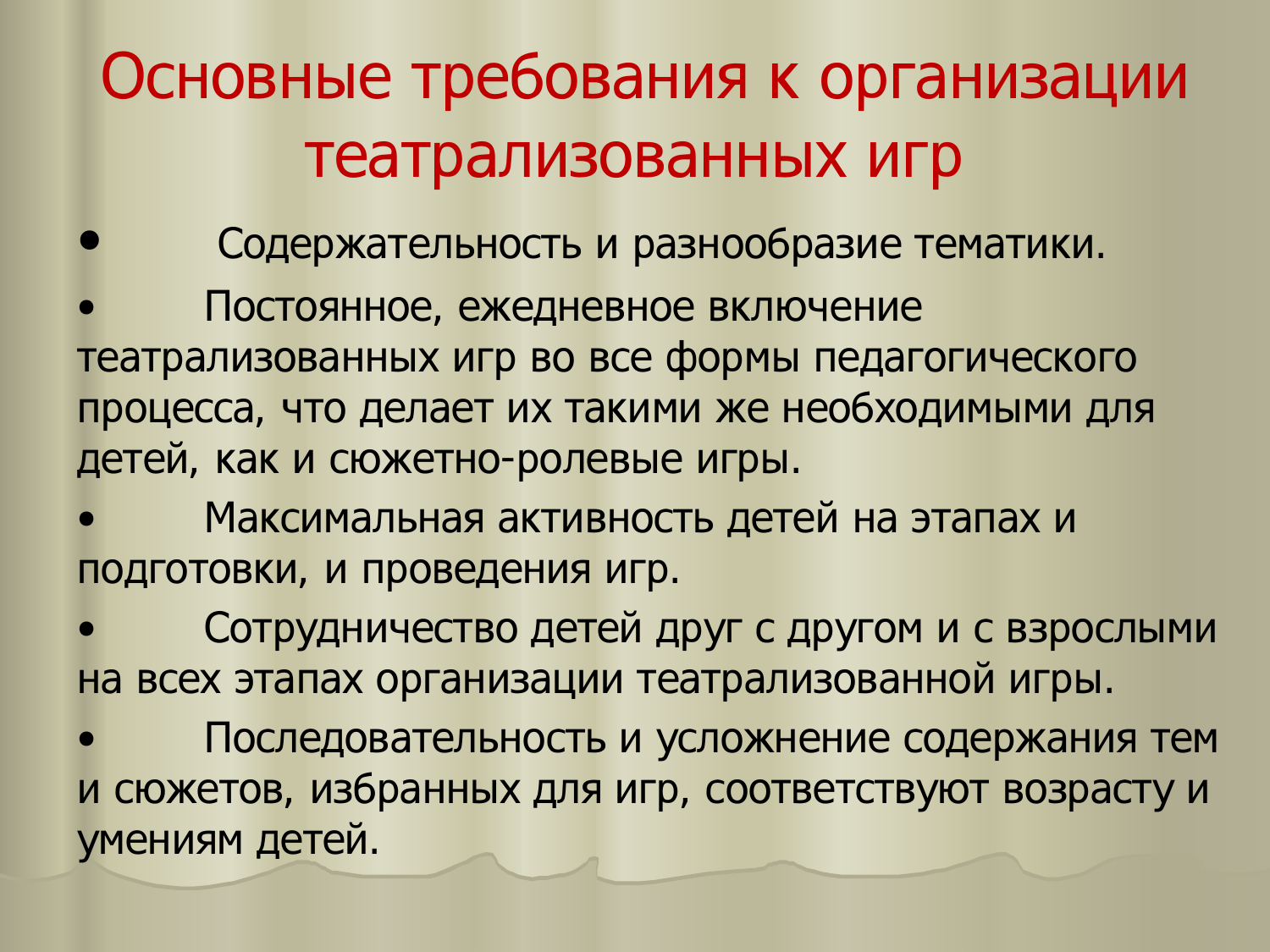

# Основные требования к организации театрализованных игр
•	 Содержательность и разнообразие тематики.
•	Постоянное, ежедневное включение театрализованных игр во все формы педагогического процесса, что делает их такими же необходимыми для детей, как и сюжетно-ролевые игры.
•	Максимальная активность детей на этапах и подготовки, и проведения игр.
•	Сотрудничество детей друг с другом и с взрослыми на всех этапах организации театрализованной игры.
•	Последовательность и усложнение содержания тем и сюжетов, избранных для игр, соответствуют возрасту и умениям детей.